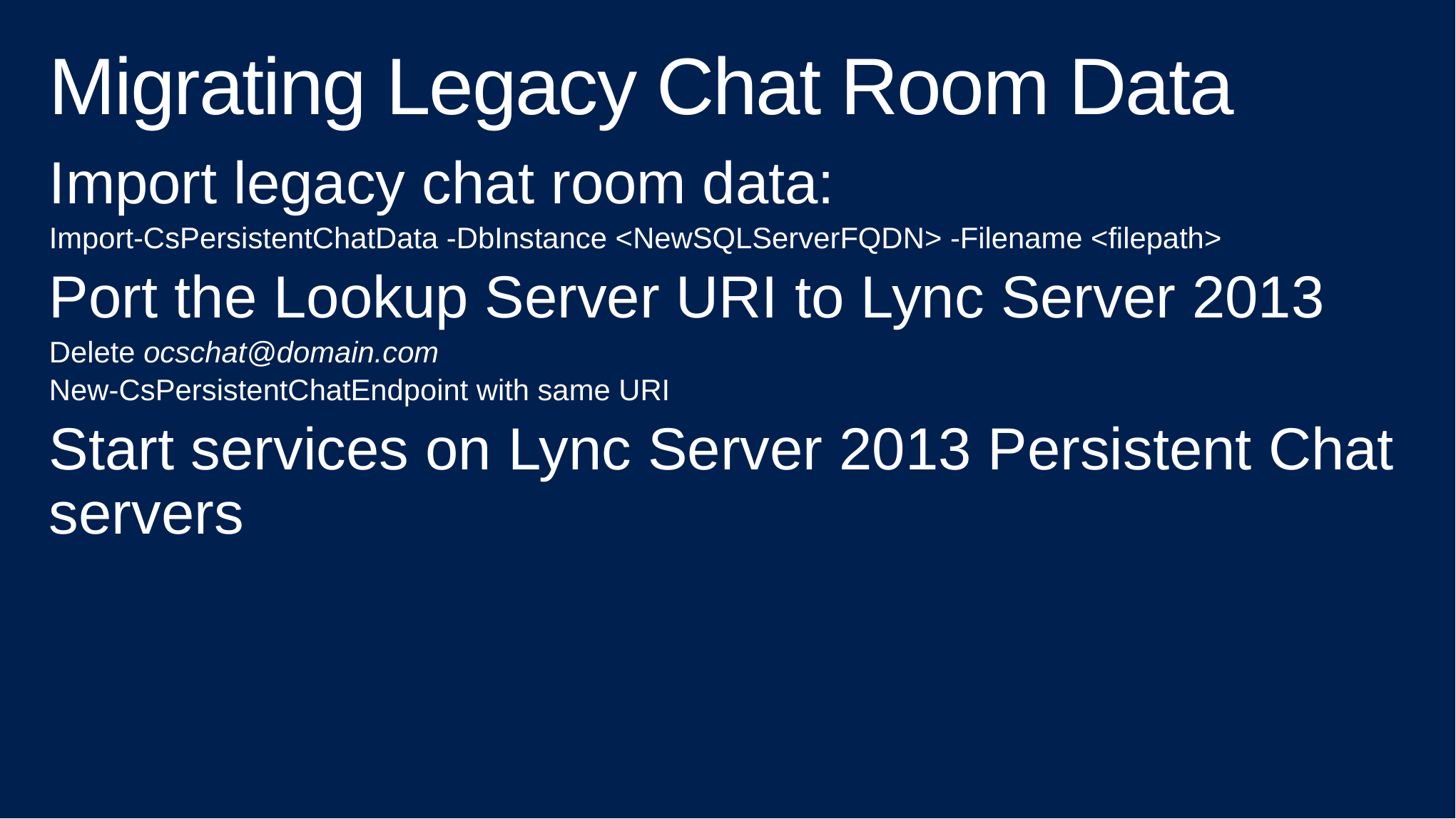

# Migrating Legacy Chat Room Data
Import legacy chat room data:
Import-CsPersistentChatData -DbInstance <NewSQLServerFQDN> -Filename <filepath>
Port the Lookup Server URI to Lync Server 2013
Delete ocschat@domain.com
New-CsPersistentChatEndpoint with same URI
Start services on Lync Server 2013 Persistent Chat servers